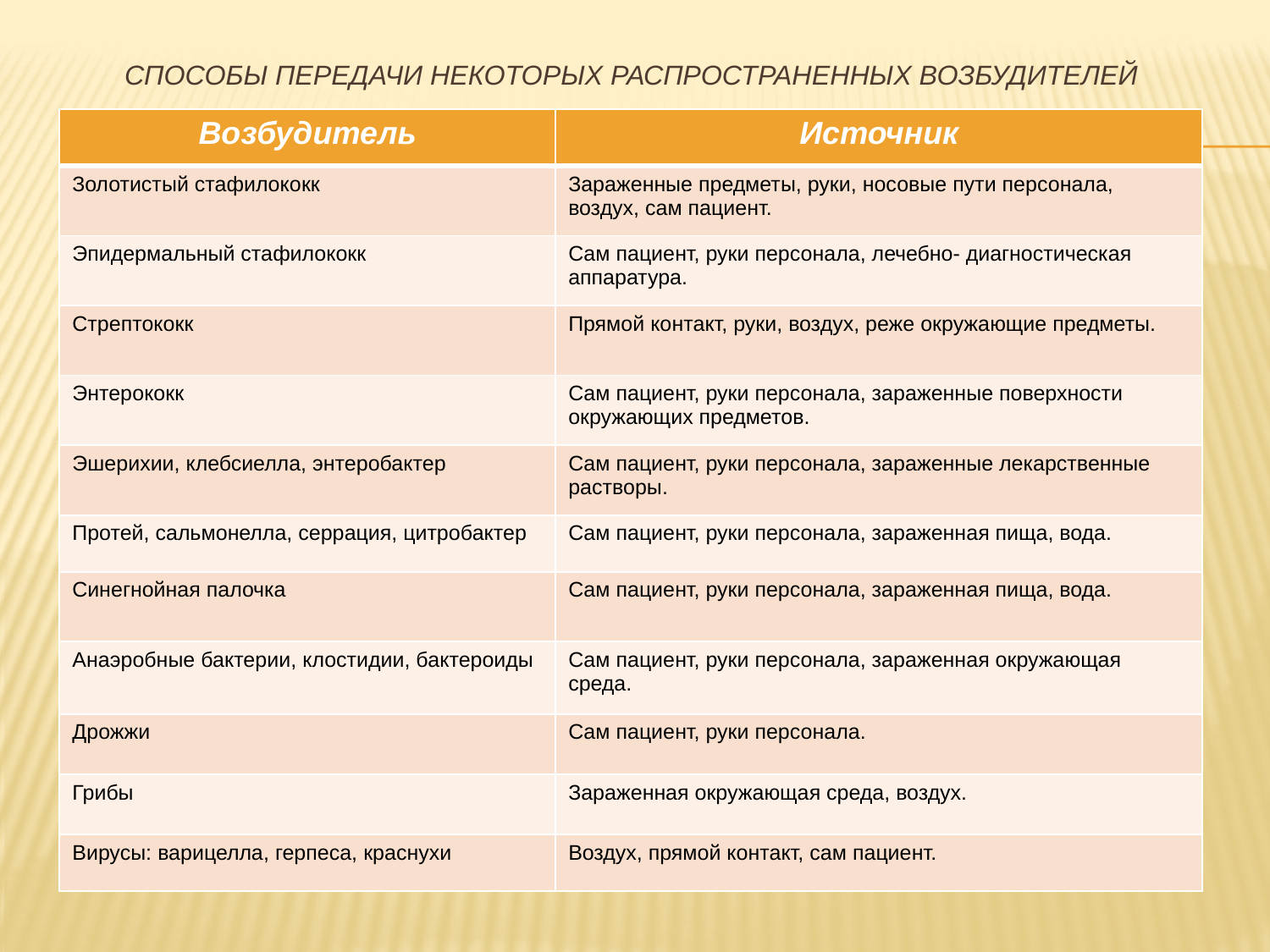

# Способы передачи некоторых распространенных возбудителей
| Возбудитель | Источник |
| --- | --- |
| Золотистый стафилококк | Зараженные предметы, руки, носовые пути персонала, воздух, сам пациент. |
| Эпидермальный стафилококк | Сам пациент, руки персонала, лечебно- диагностическая аппаратура. |
| Стрептококк | Прямой контакт, руки, воздух, реже окружающие предметы. |
| Энтерококк | Сам пациент, руки персонала, зараженные поверхности окружающих предметов. |
| Эшерихии, клебсиелла, энтеробактер | Сам пациент, руки персонала, зараженные лекарственные растворы. |
| Протей, сальмонелла, серрация, цитробактер | Сам пациент, руки персонала, зараженная пища, вода. |
| Синегнойная палочка | Сам пациент, руки персонала, зараженная пища, вода. |
| Анаэробные бактерии, клостидии, бактероиды | Сам пациент, руки персонала, зараженная окружающая среда. |
| Дрожжи | Сам пациент, руки персонала. |
| Грибы | Зараженная окружающая среда, воздух. |
| Вирусы: варицелла, герпеса, краснухи | Воздух, прямой контакт, сам пациент. |